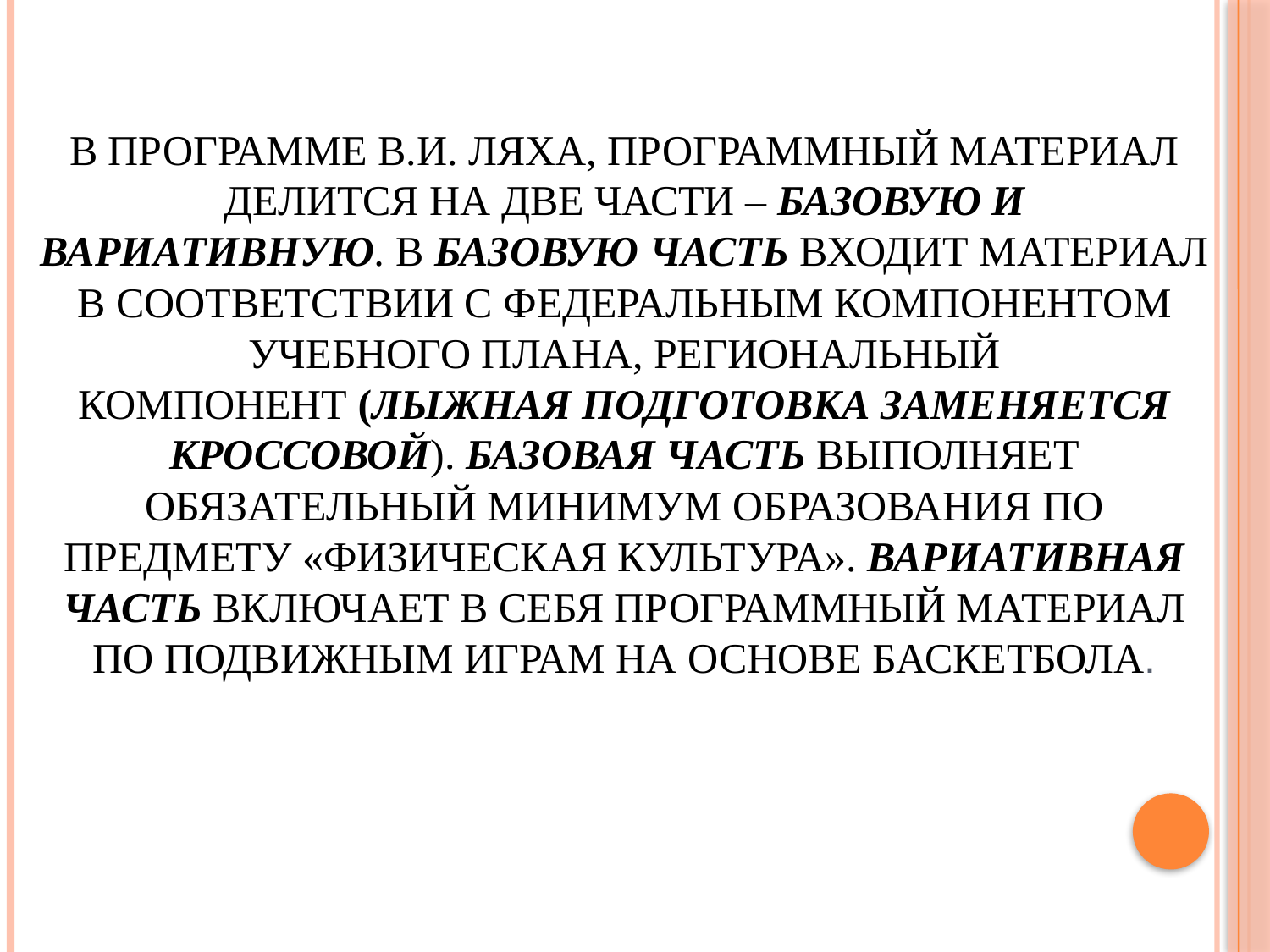

# В программе В.И. Ляха, программный материал делится на две части – базовую и вариативную. В базовую часть входит материал в соответствии с федеральным компонентом учебного плана, региональный компонент (лыжная подготовка заменяется кроссовой). Базовая часть выполняет обязательный минимум образования по предмету «Физическая культура». Вариативная часть включает в себя программный материал по подвижным играм на основе баскетбола.